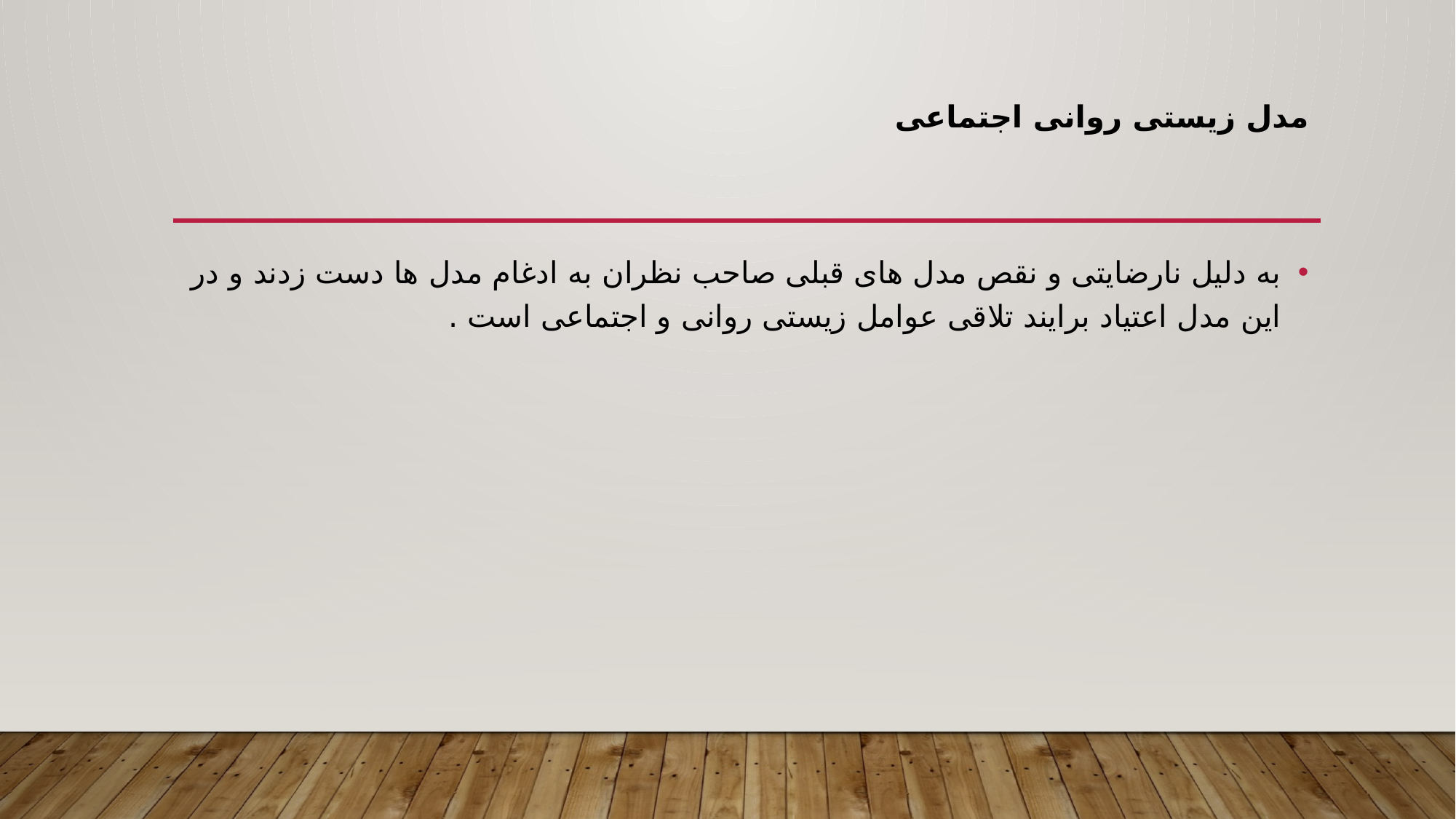

# مدل زیستی روانی اجتماعی
به دلیل نارضایتی و نقص مدل های قبلی صاحب نظران به ادغام مدل ها دست زدند و در این مدل اعتیاد برایند تلاقی عوامل زیستی روانی و اجتماعی است .